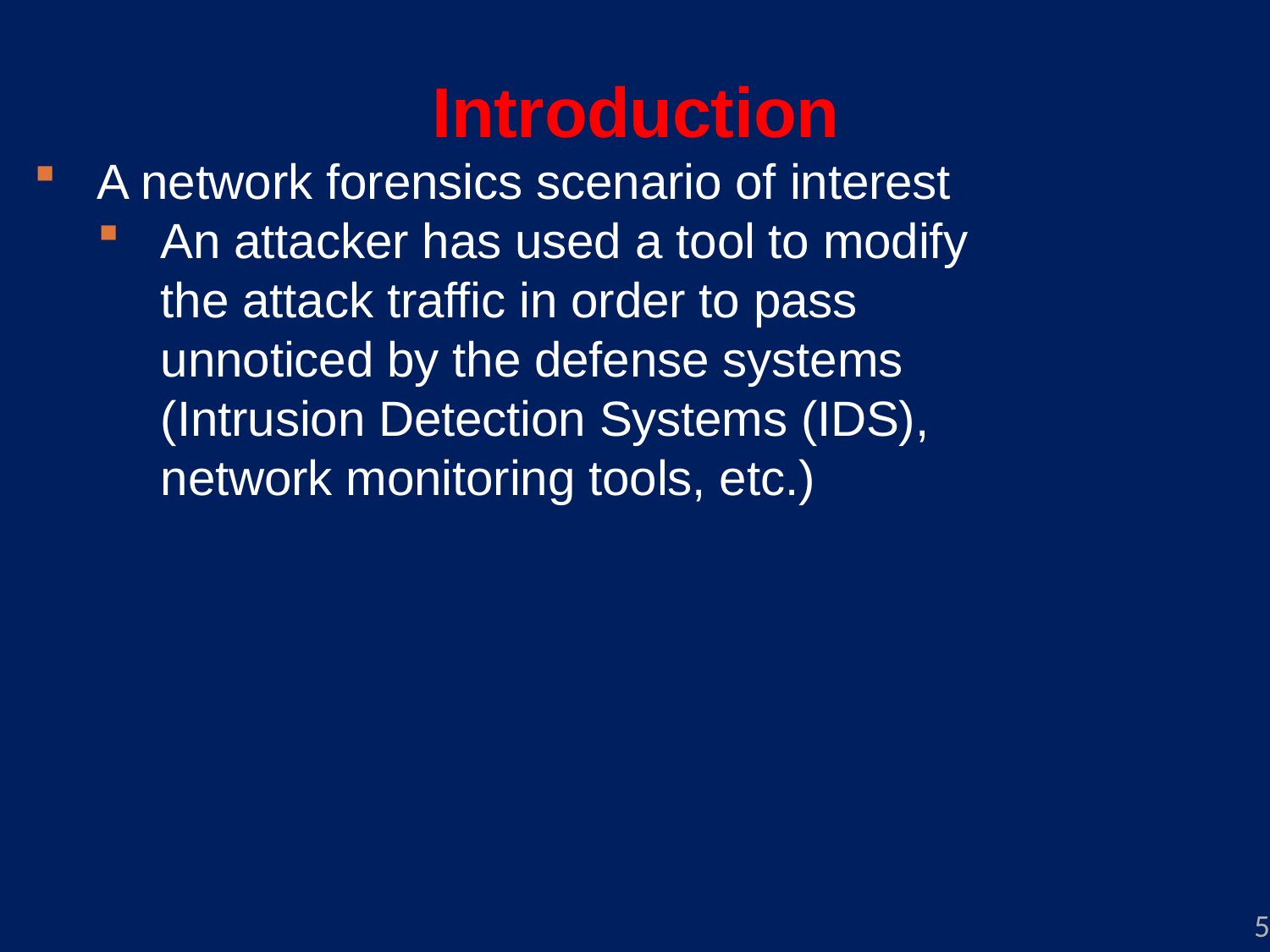

# Introduction
A network forensics scenario of interest
An attacker has used a tool to modify the attack traffic in order to pass unnoticed by the defense systems (Intrusion Detection Systems (IDS), network monitoring tools, etc.)
5